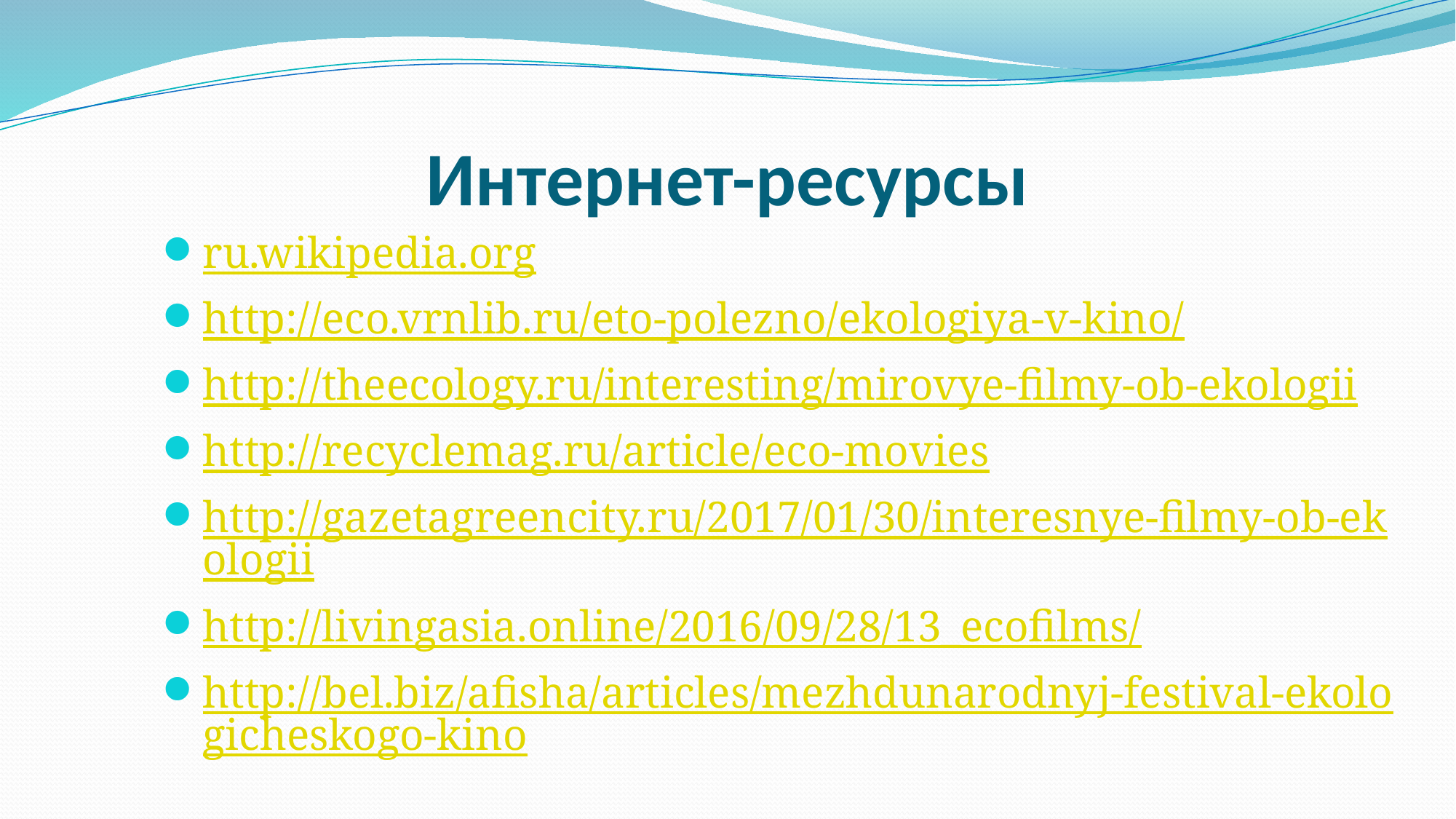

# Интернет-ресурсы
ru.wikipedia.org
http://eco.vrnlib.ru/eto-polezno/ekologiya-v-kino/
http://theecology.ru/interesting/mirovye-filmy-ob-ekologii
http://recyclemag.ru/article/eco-movies
http://gazetagreencity.ru/2017/01/30/interesnye-filmy-ob-ekologii
http://livingasia.online/2016/09/28/13_ecofilms/
http://bel.biz/afisha/articles/mezhdunarodnyj-festival-ekologicheskogo-kino